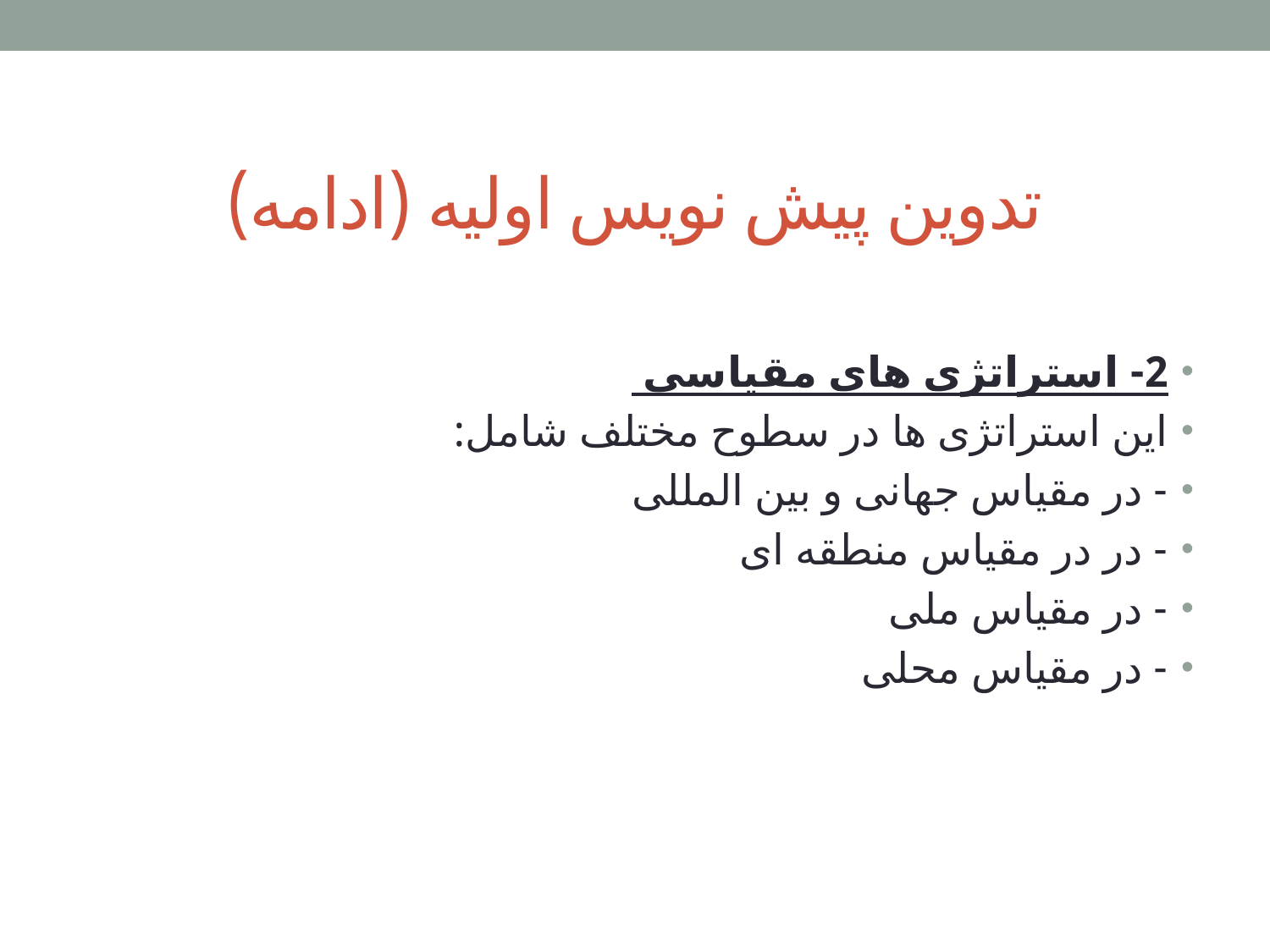

# تدوین پیش نویس اولیه (ادامه)
2- استراتژی های مقیاسی
این استراتژی ها در سطوح مختلف شامل:
- در مقیاس جهانی و بین المللی
- در در مقیاس منطقه ای
- در مقیاس ملی
- در مقیاس محلی